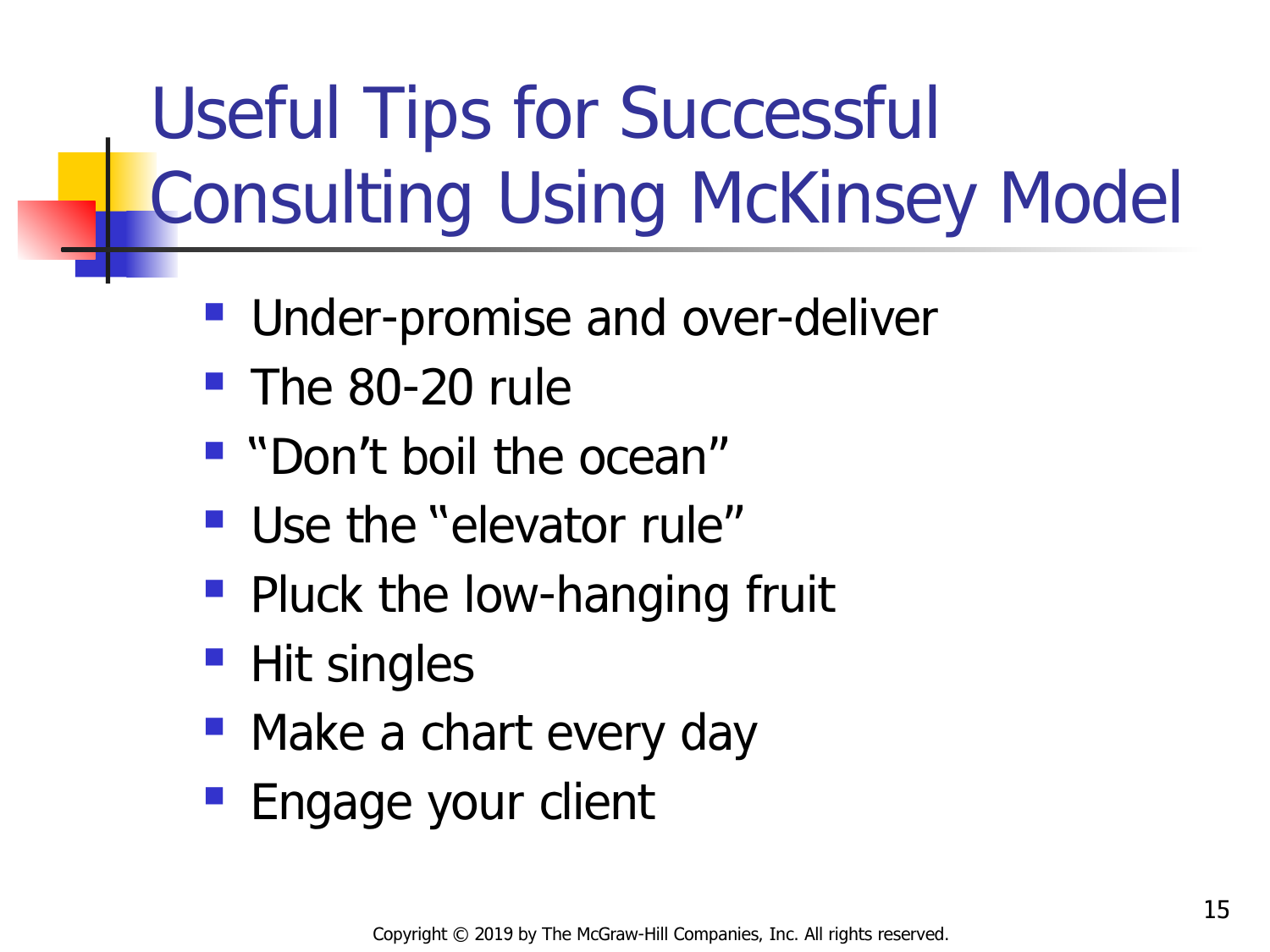

# Useful Tips for Successful Consulting Using McKinsey Model
Under-promise and over-deliver
The 80-20 rule
“Don’t boil the ocean”
Use the “elevator rule”
Pluck the low-hanging fruit
Hit singles
Make a chart every day
Engage your client
15
Copyright © 2019 by The McGraw-Hill Companies, Inc. All rights reserved.